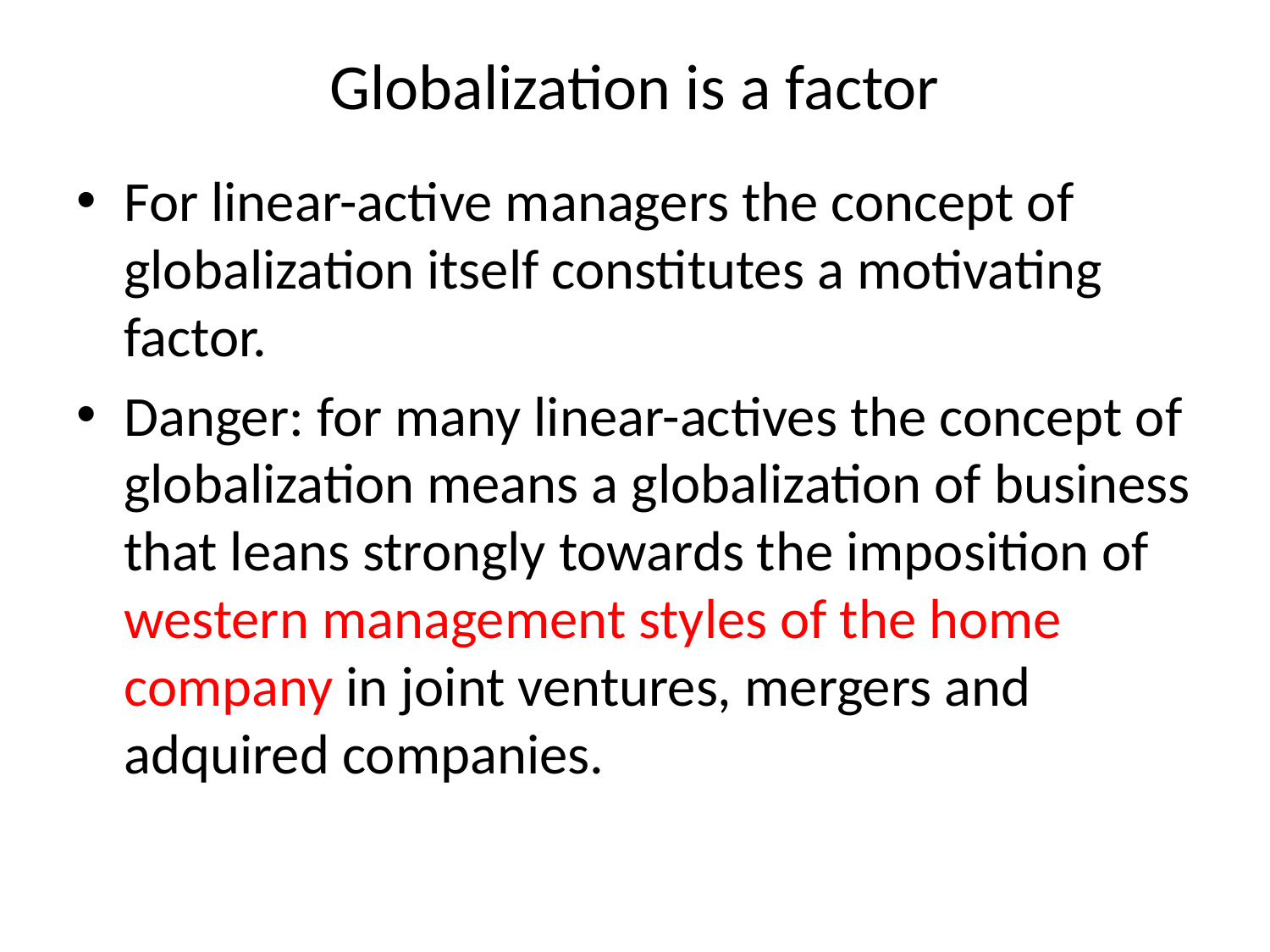

# Globalization is a factor
For linear-active managers the concept of globalization itself constitutes a motivating factor.
Danger: for many linear-actives the concept of globalization means a globalization of business that leans strongly towards the imposition of western management styles of the home company in joint ventures, mergers and adquired companies.